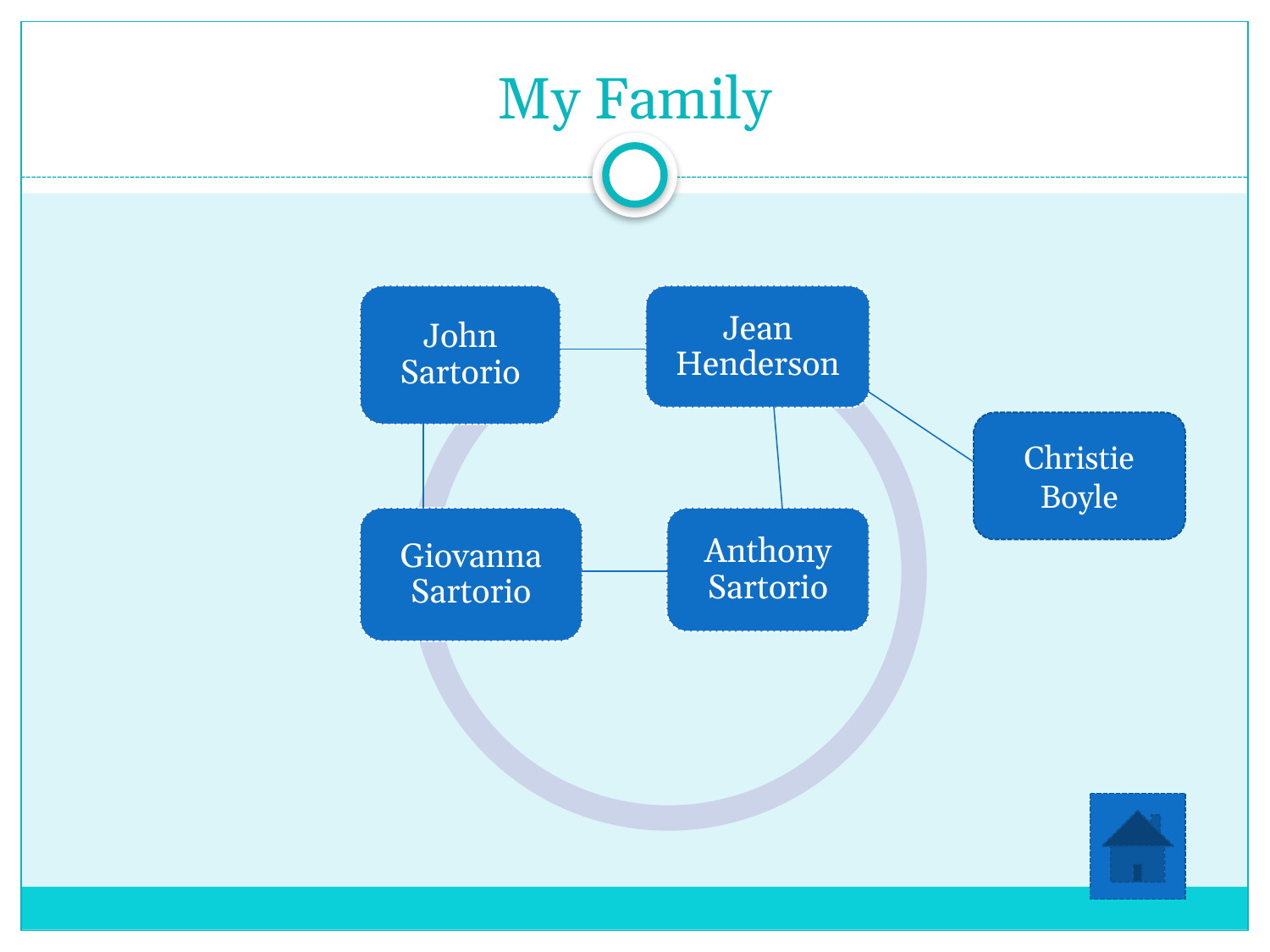

# My Family
John Sartorio
Jean Henderson
Giovanna Sartorio
Anthony Sartorio

Christie Boyle